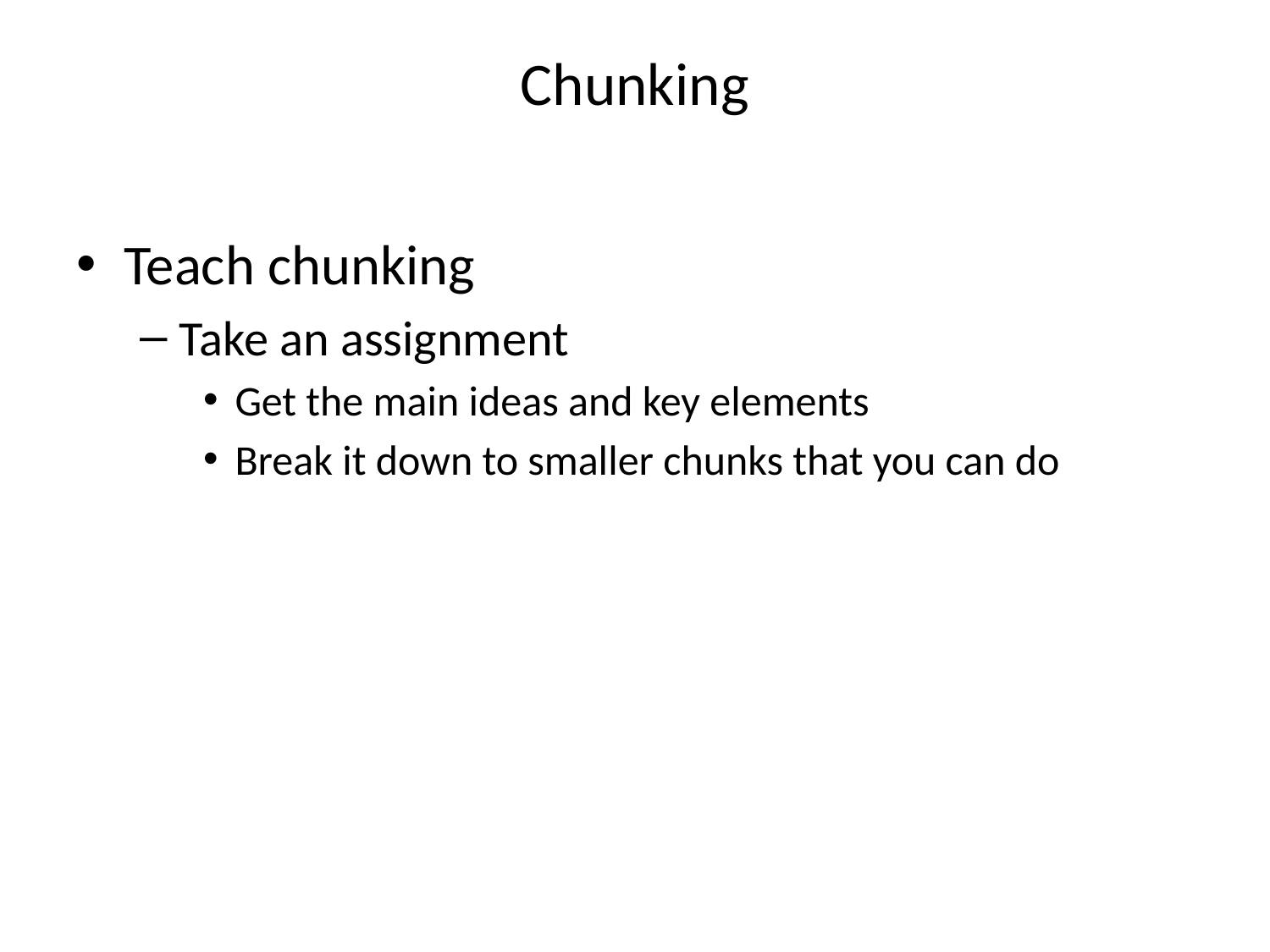

# Chunking
Teach chunking
Take an assignment
Get the main ideas and key elements
Break it down to smaller chunks that you can do